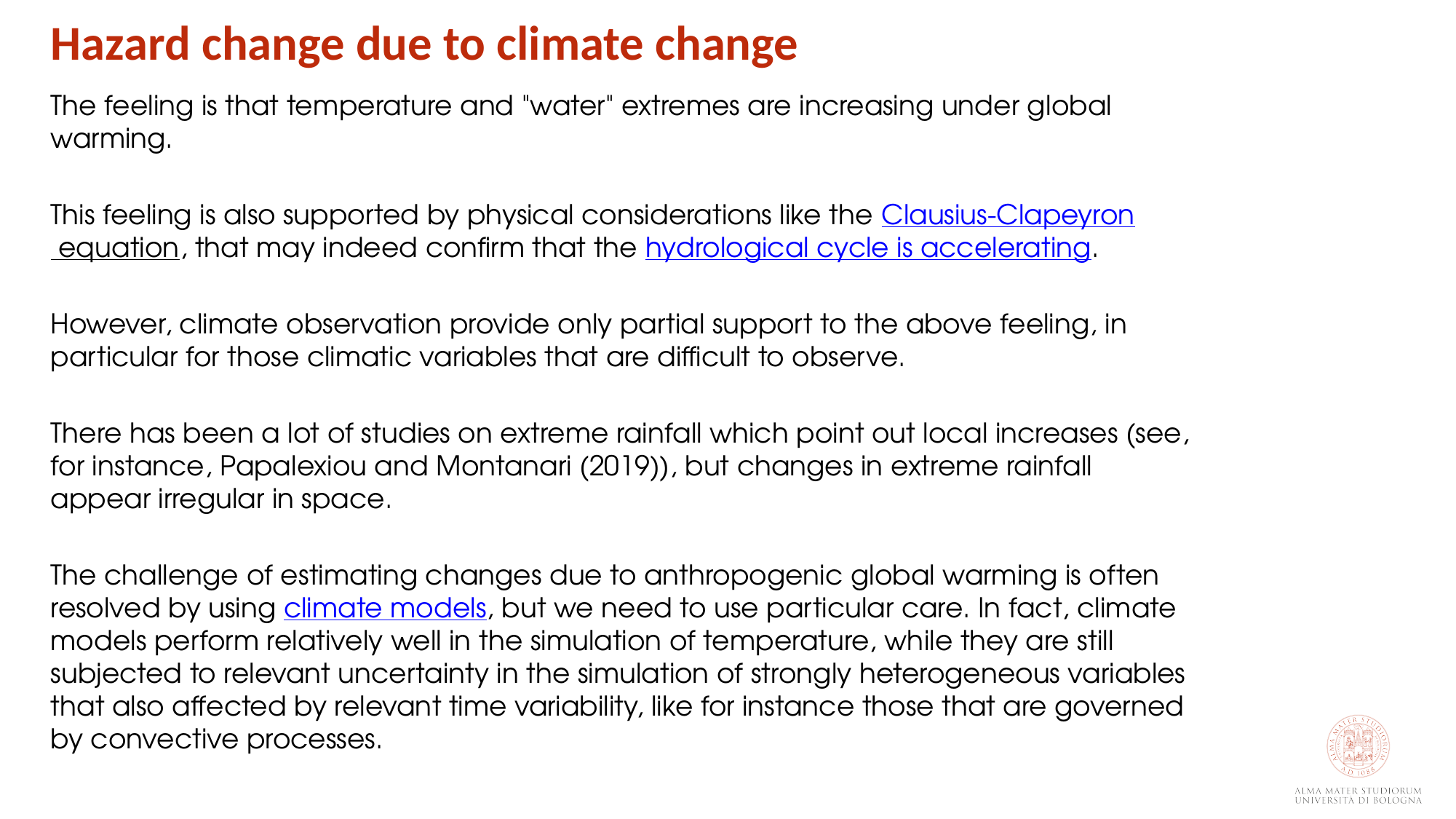

Hazard change due to climate change
The feeling is that temperature and "water" extremes are increasing under global warming.

This feeling is also supported by physical considerations like the Clausius-Clapeyron equation, that may indeed confirm that the hydrological cycle is accelerating.

However, climate observation provide only partial support to the above feeling, in particular for those climatic variables that are difficult to observe.

There has been a lot of studies on extreme rainfall which point out local increases (see, for instance, Papalexiou and Montanari (2019)), but changes in extreme rainfall appear irregular in space.

The challenge of estimating changes due to anthropogenic global warming is often resolved by using climate models, but we need to use particular care. In fact, climate models perform relatively well in the simulation of temperature, while they are still subjected to relevant uncertainty in the simulation of strongly heterogeneous variables that also affected by relevant time variability, like for instance those that are governed by convective processes.